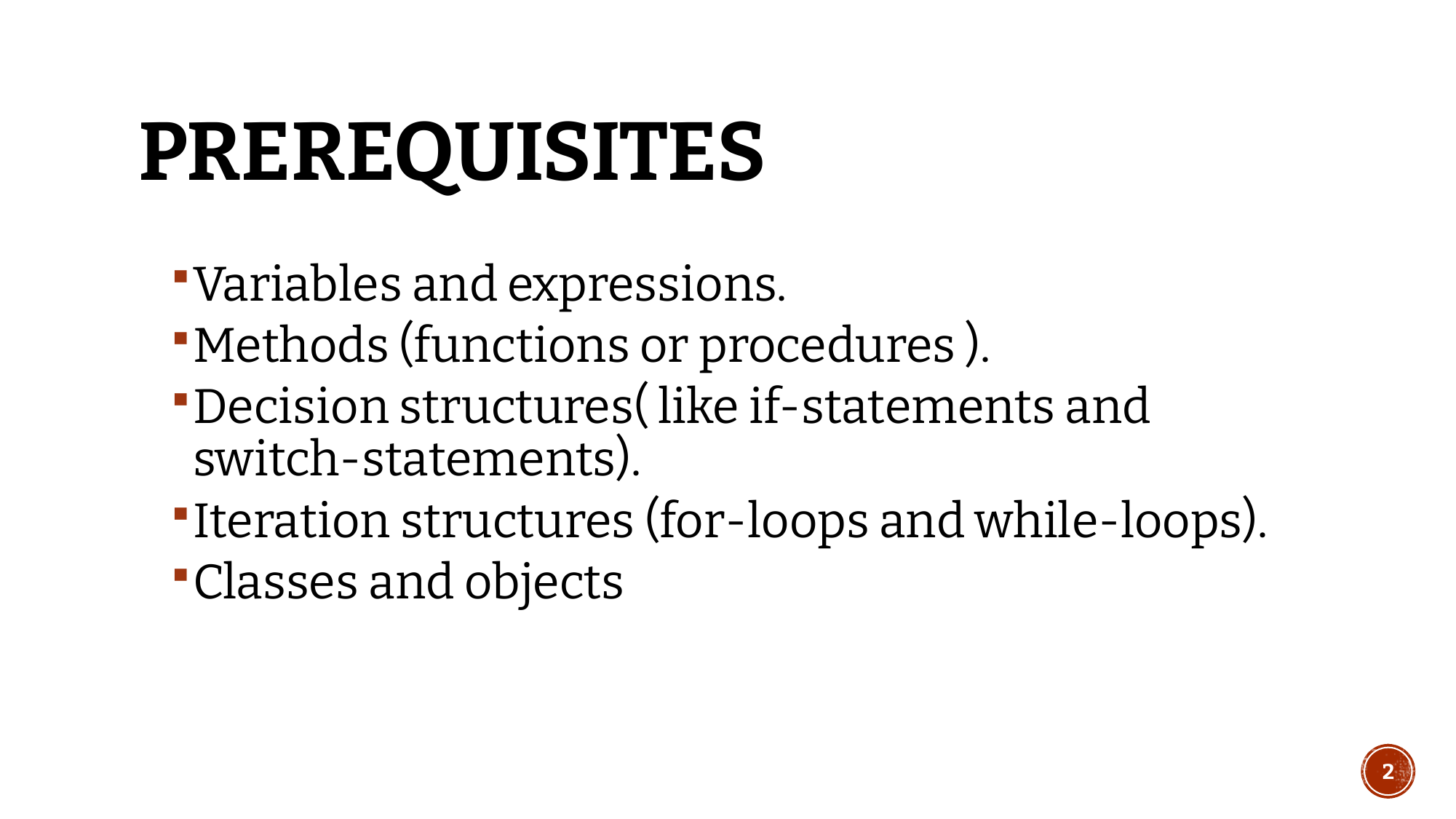

# Prerequisites
Variables and expressions.
Methods (functions or procedures ).
Decision structures( like if-statements and switch-statements).
Iteration structures (for-loops and while-loops).
Classes and objects

2